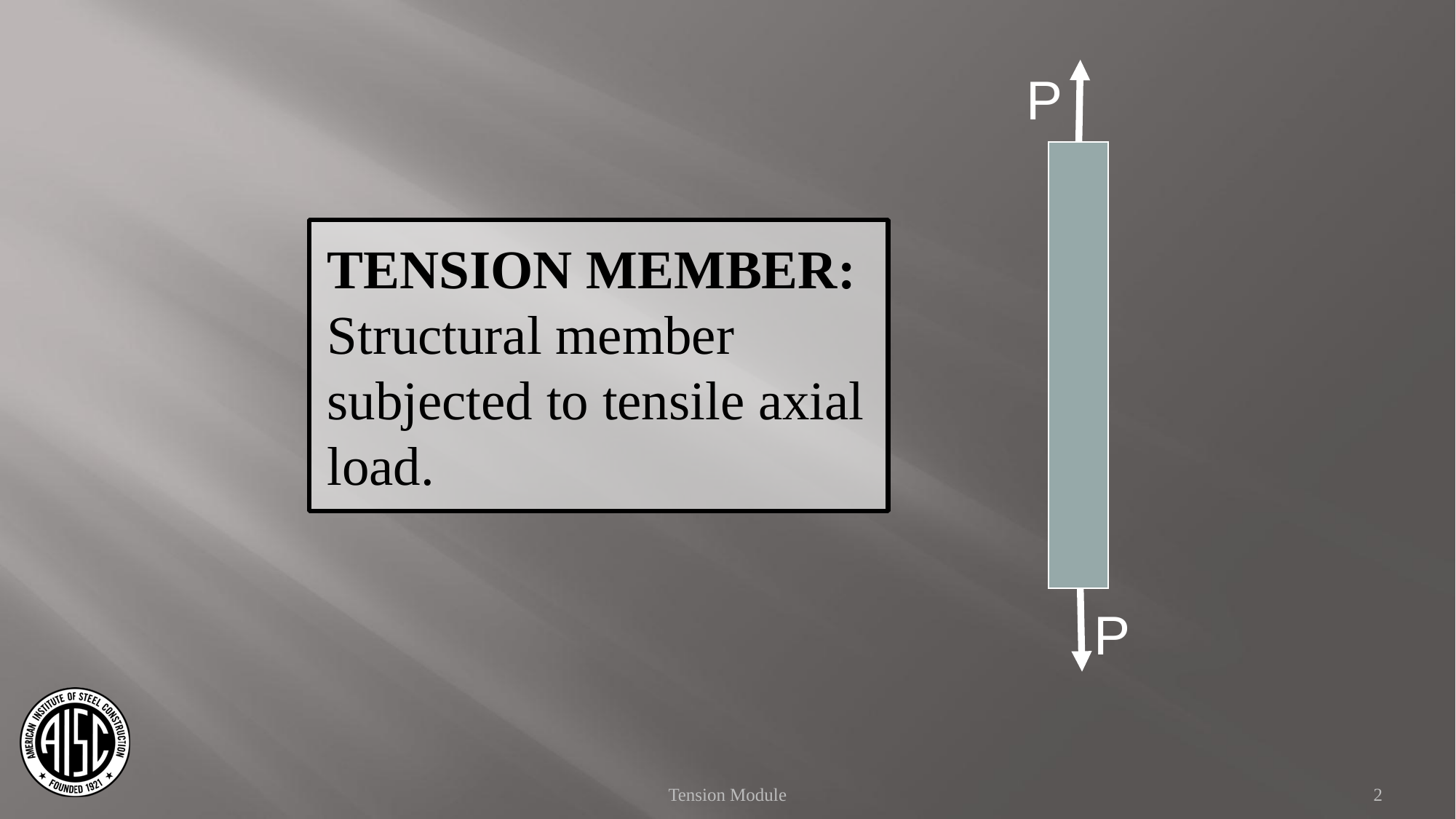

P

P
TENSION MEMBER:
Structural member subjected to tensile axial load.
Tension Module
2